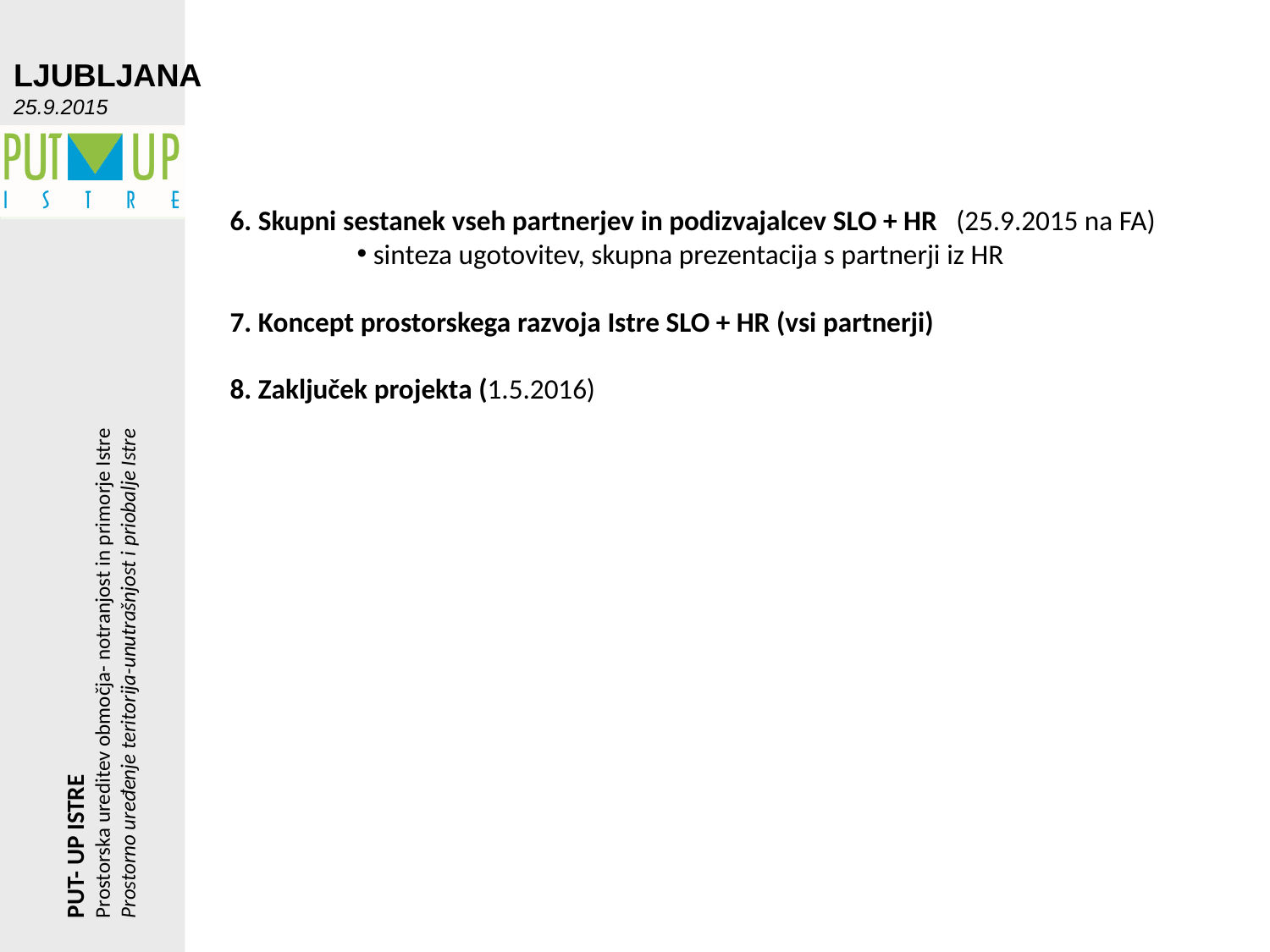

6. Skupni sestanek vseh partnerjev in podizvajalcev SLO + HR   (25.9.2015 na FA)
 sinteza ugotovitev, skupna prezentacija s partnerji iz HR

7. Koncept prostorskega razvoja Istre SLO + HR (vsi partnerji)

8. Zaključek projekta (1.5.2016)